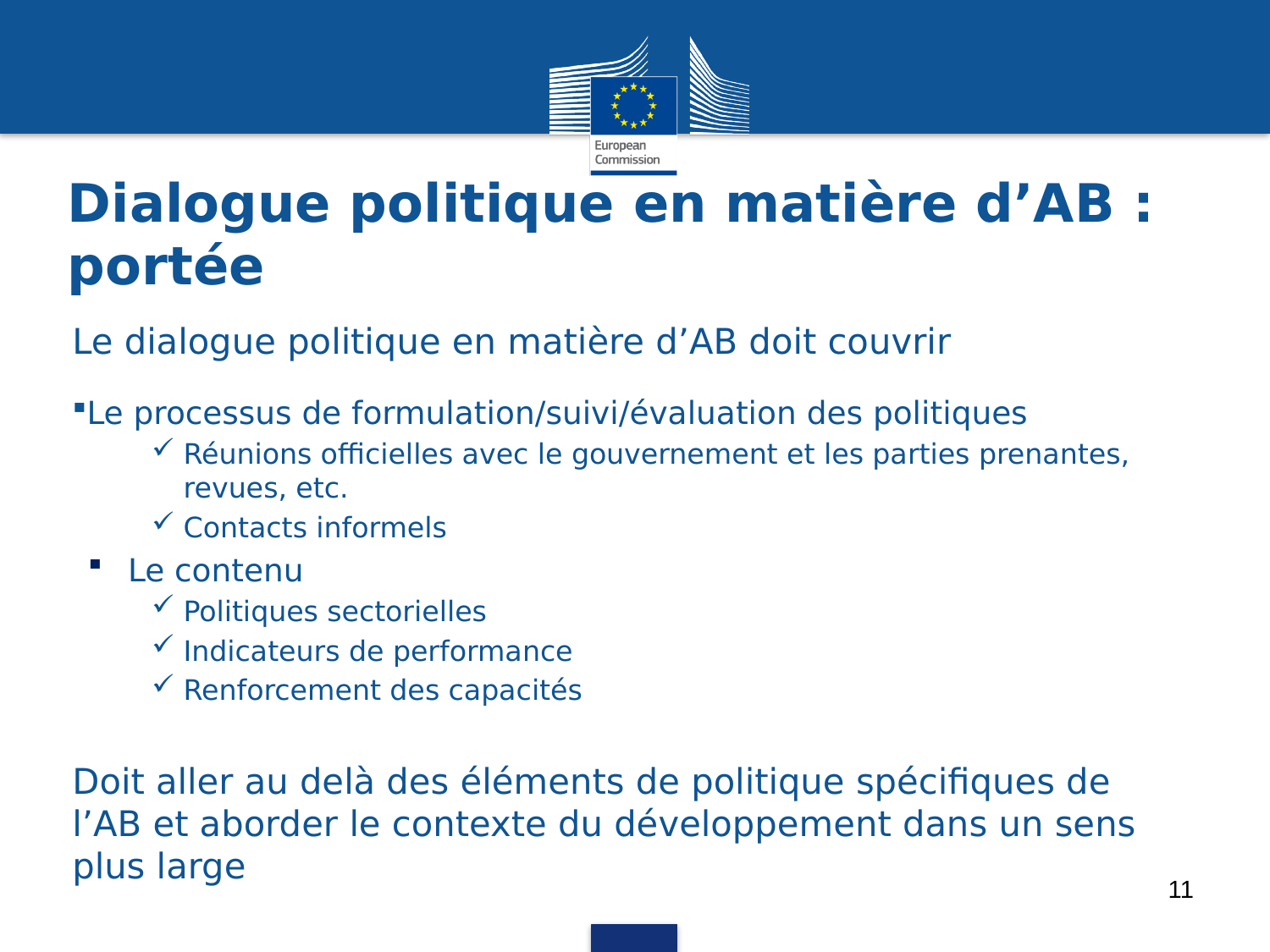

# Dialogue politique en matière d’AB : portée

Le dialogue politique en matière d’AB doit couvrir

Le processus de formulation/suivi/évaluation des politiques
Réunions officielles avec le gouvernement et les parties prenantes, revues, etc.
Contacts informels
Le contenu
Politiques sectorielles
Indicateurs de performance
Renforcement des capacités

Doit aller au delà des éléments de politique spécifiques de l’AB et aborder le contexte du développement dans un sens plus large

11